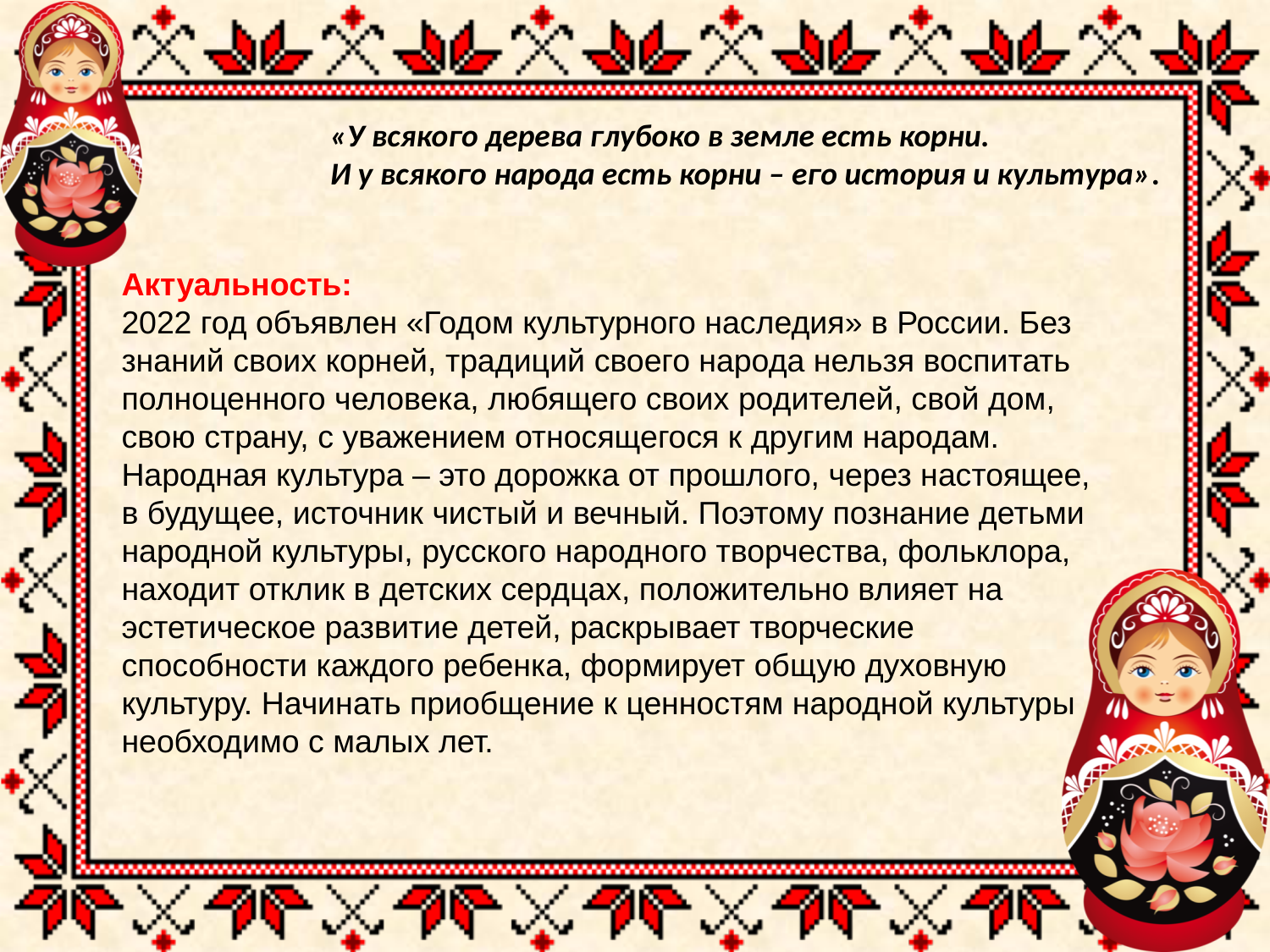

«У всякого дерева глубоко в земле есть корни.
И у всякого народа есть корни – его история и культура».
Актуальность:
2022 год объявлен «Годом культурного наследия» в России. Без знаний своих корней, традиций своего народа нельзя воспитать полноценного человека, любящего своих родителей, свой дом, свою страну, с уважением относящегося к другим народам.
Народная культура – это дорожка от прошлого, через настоящее, в будущее, источник чистый и вечный. Поэтому познание детьми народной культуры, русского народного творчества, фольклора, находит отклик в детских сердцах, положительно влияет на эстетическое развитие детей, раскрывает творческие способности каждого ребенка, формирует общую духовную культуру. Начинать приобщение к ценностям народной культуры необходимо с малых лет.